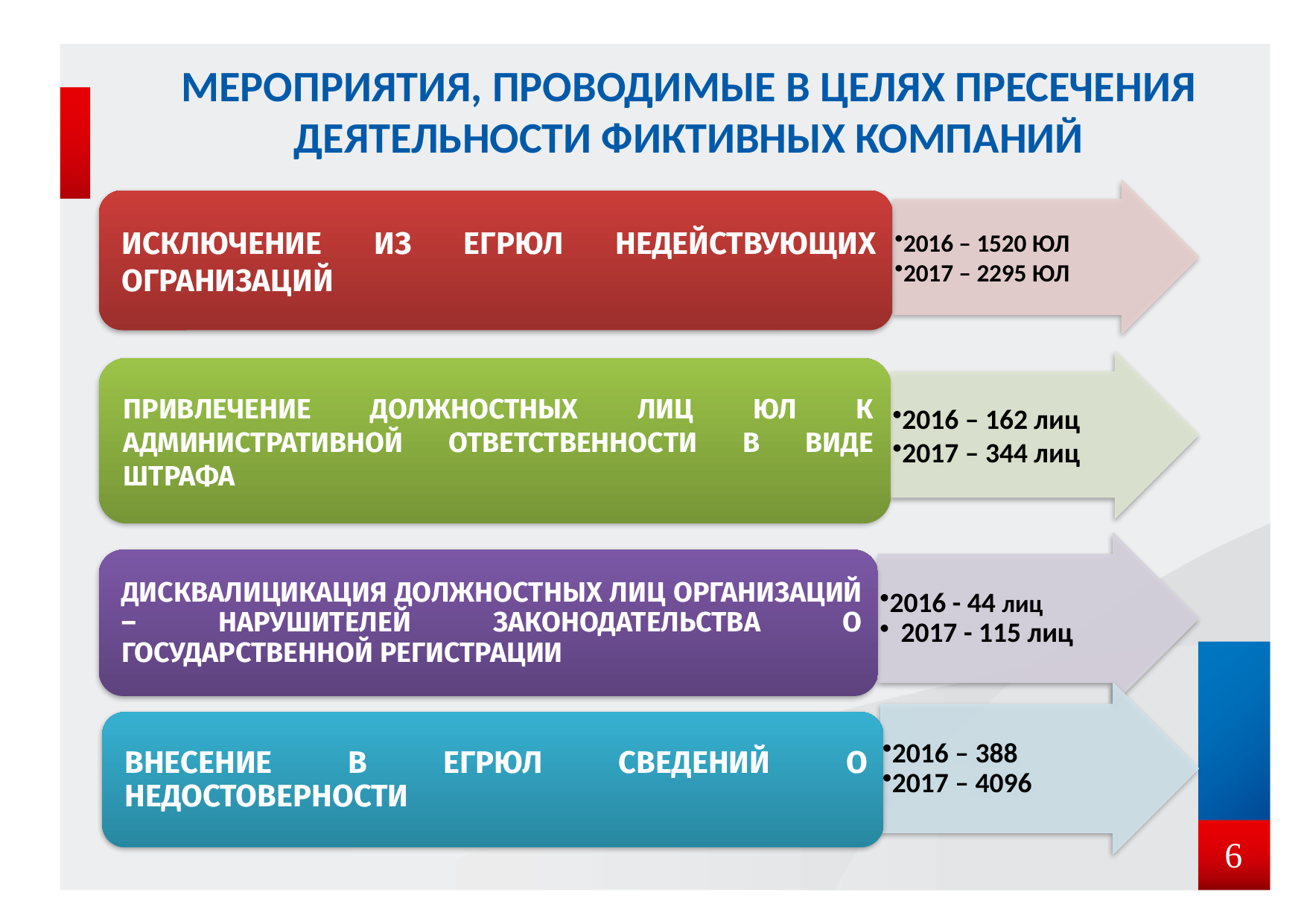

# МЕРОПРИЯТИЯ, ПРОВОДИМЫЕ В ЦЕЛЯХ ПРЕСЕЧЕНИЯ ДЕЯТЕЛЬНОСТИ ФИКТИВНЫХ КОМПАНИЙ
2016 – 1520 ЮЛ
2017 – 2295 ЮЛ
ИСКЛЮЧЕНИЕ ИЗ ЕГРЮЛ НЕДЕЙСТВУЮЩИХ ОГРАНИЗАЦИЙ
2016 – 162 лиц
2017 – 344 лиц
ПРИВЛЕЧЕНИЕ ДОЛЖНОСТНЫХ ЛИЦ ЮЛ К АДМИНИСТРАТИВНОЙ ОТВЕТСТВЕННОСТИ В ВИДЕ ШТРАФА
2016 - 44 лиц
2017 - 115 лиц
ДИСКВАЛИЦИКАЦИЯ ДОЛЖНОСТНЫХ ЛИЦ ОРГАНИЗАЦИЙ – НАРУШИТЕЛЕЙ ЗАКОНОДАТЕЛЬСТВА О ГОСУДАРСТВЕННОЙ РЕГИСТРАЦИИ
2016 – 388
2017 – 4096
ВНЕСЕНИЕ В ЕГРЮЛ СВЕДЕНИЙ О НЕДОСТОВЕРНОСТИ

6